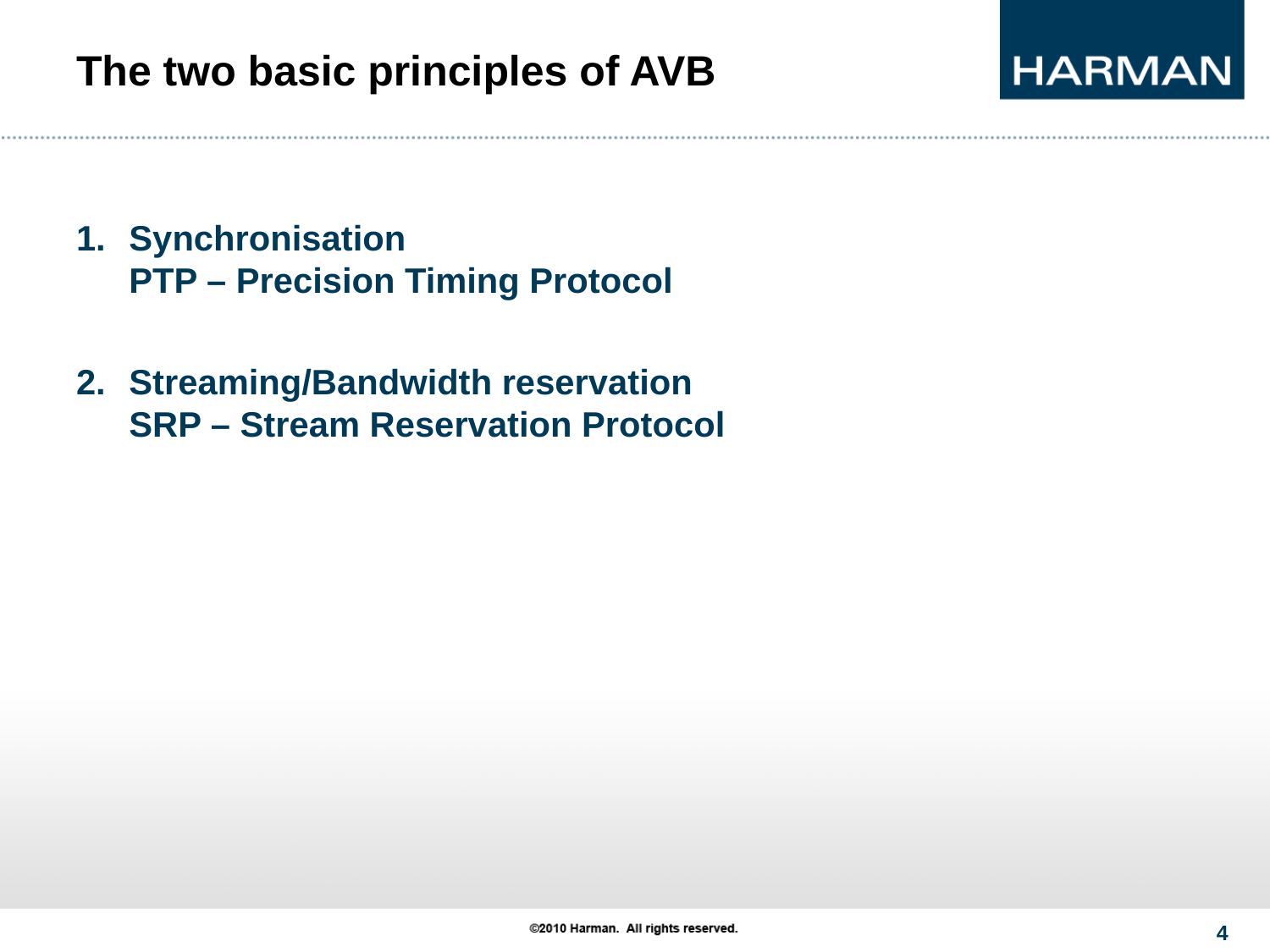

The two basic principles of AVB
Synchronisation
PTP – Precision Timing Protocol
Streaming/Bandwidth reservation
SRP – Stream Reservation Protocol